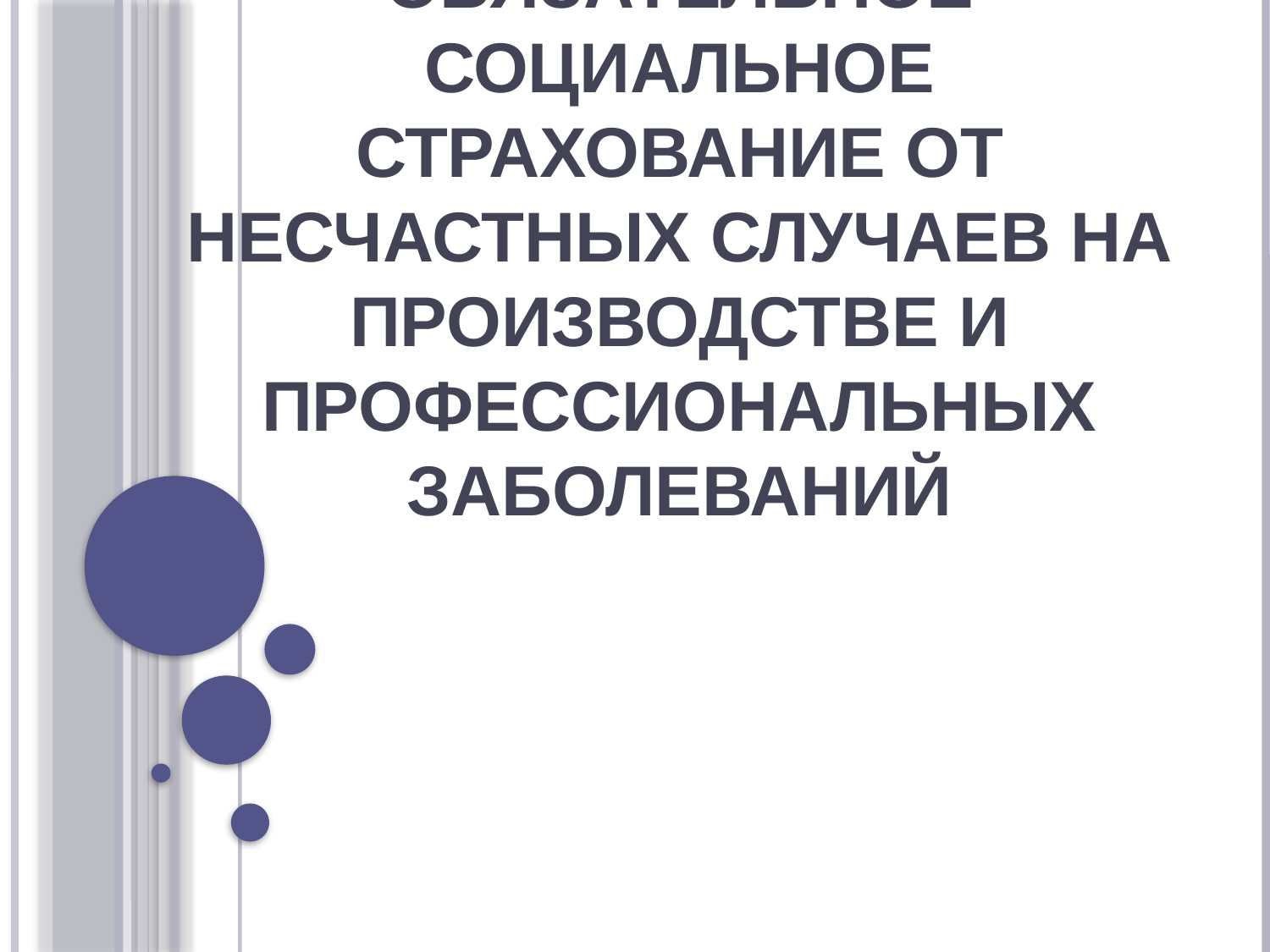

# Обязательное социальное страхование от несчастных случаев на производстве и профессиональных заболеваний